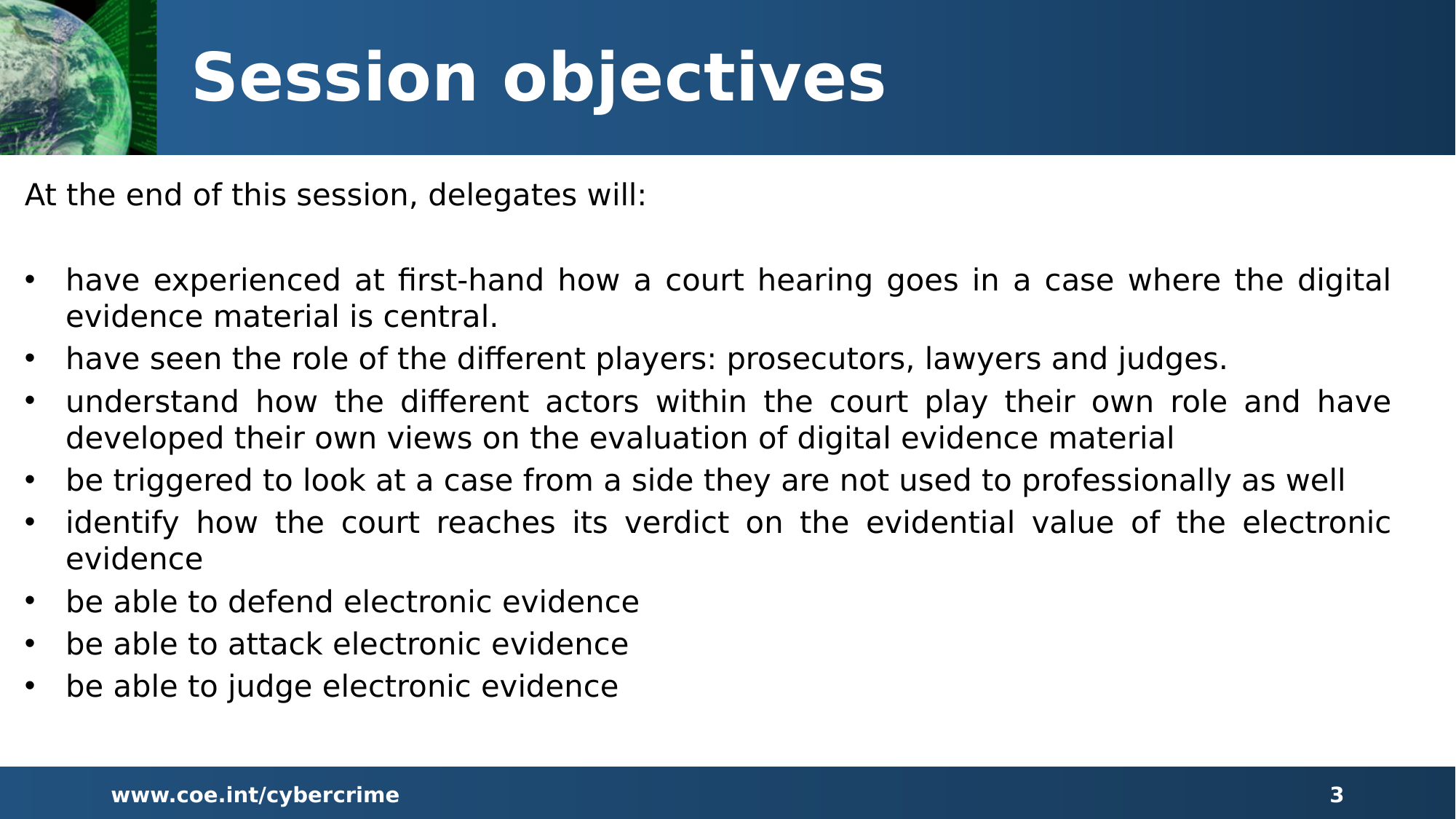

Session objectives
At the end of this session, delegates will:

have experienced at first-hand how a court hearing goes in a case where the digital evidence material is central.
have seen the role of the different players: prosecutors, lawyers and judges.
understand how the different actors within the court play their own role and have developed their own views on the evaluation of digital evidence material
be triggered to look at a case from a side they are not used to professionally as well
identify how the court reaches its verdict on the evidential value of the electronic evidence
be able to defend electronic evidence
be able to attack electronic evidence
be able to judge electronic evidence

www.coe.int/cybercrime
3